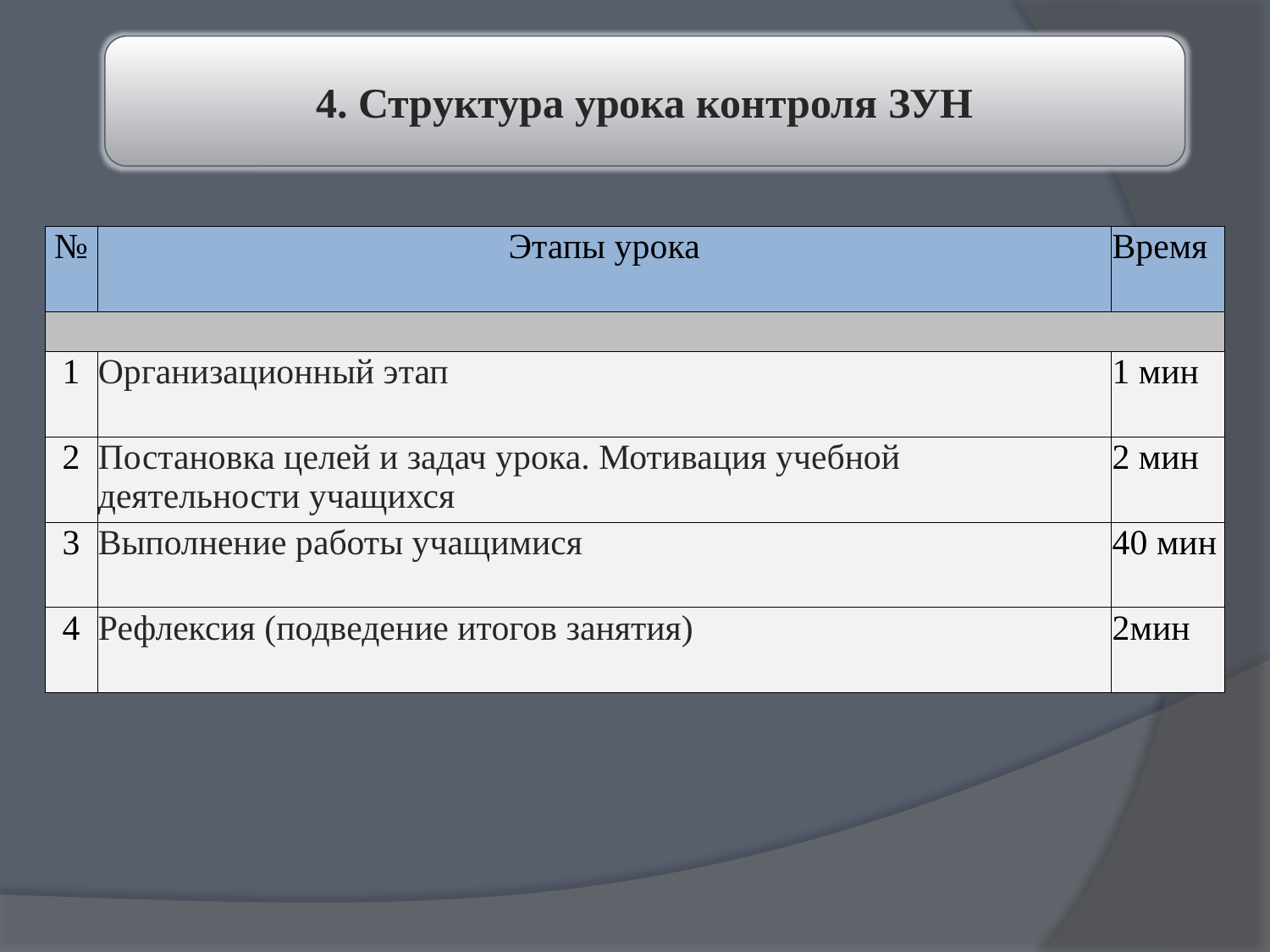

4. Структура урока контроля ЗУН
| № | Этапы урока | Время |
| --- | --- | --- |
|  |  |  |
| 1 | Организационный этап | 1 мин |
| 2 | Постановка целей и задач урока. Мотивация учебной деятельности учащихся | 2 мин |
| 3 | Выполнение работы учащимися | 40 мин |
| 4 | Рефлексия (подведение итогов занятия) | 2мин |